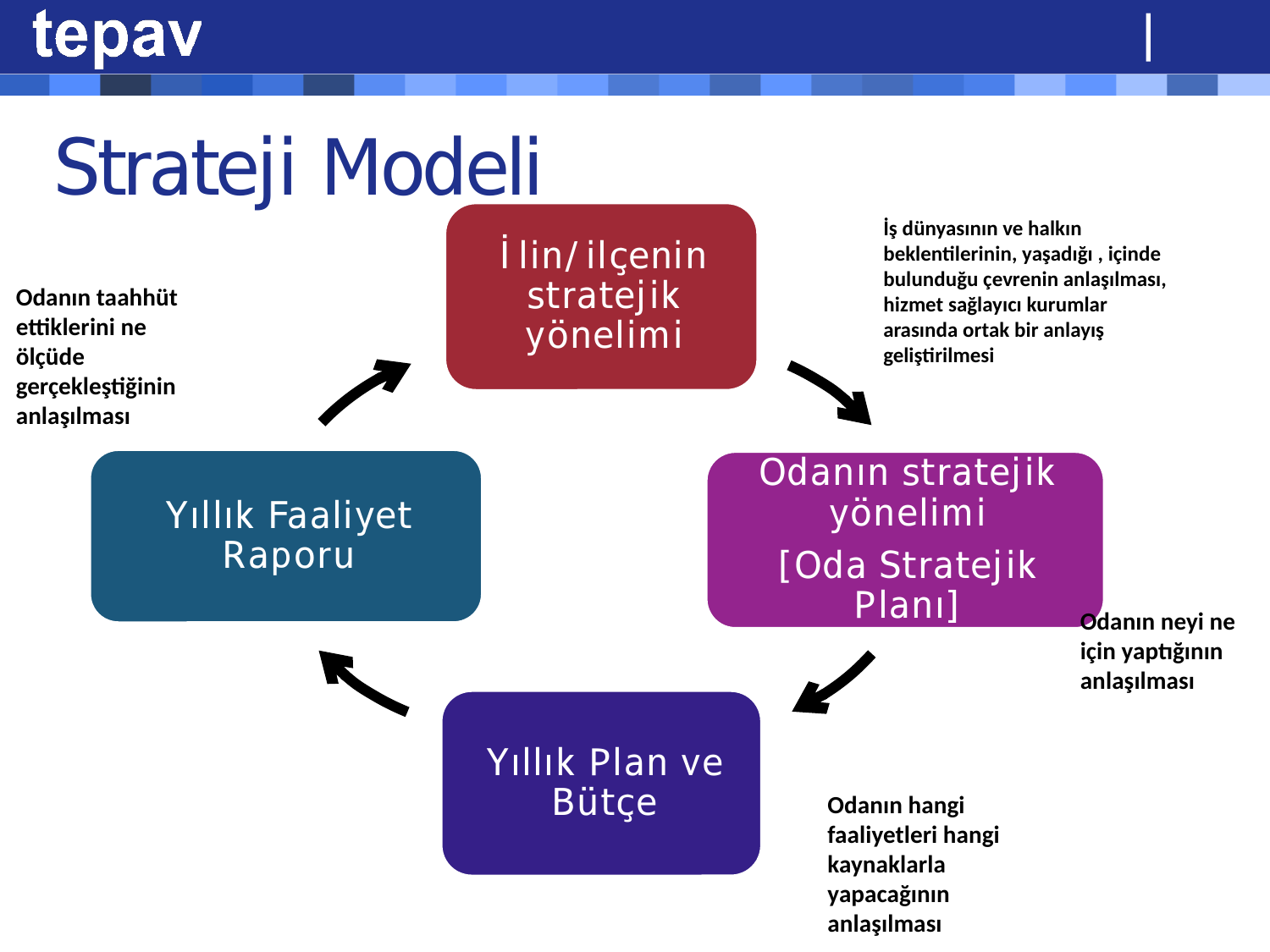

# Strateji Modeli
İş dünyasının ve halkın beklentilerinin, yaşadığı , içinde bulunduğu çevrenin anlaşılması, hizmet sağlayıcı kurumlar arasında ortak bir anlayış geliştirilmesi
İlin/ilçenin stratejik yönelimi
Odanın stratejik yönelimi
[Oda Stratejik Planı]
Yıllık Plan ve Bütçe
Yıllık Faaliyet Raporu
Odanın taahhüt ettiklerini ne ölçüde gerçekleştiğinin anlaşılması

Odanın neyi ne için yaptığının anlaşılması
Odanın hangi faaliyetleri hangi kaynaklarla yapacağının anlaşılması